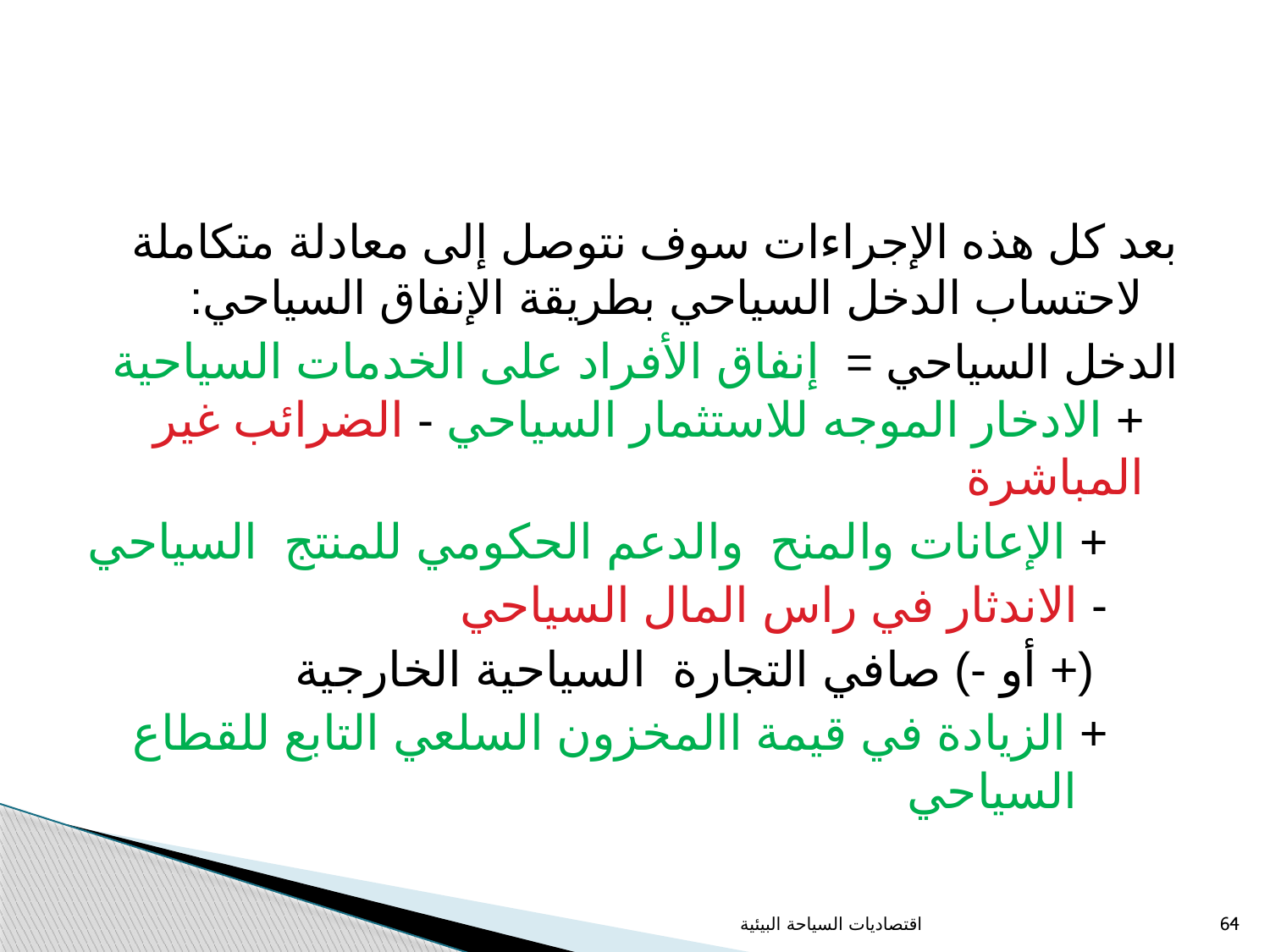

بعد كل هذه الإجراءات سوف نتوصل إلى معادلة متكاملة لاحتساب الدخل السياحي بطريقة الإنفاق السياحي:
الدخل السياحي =  إنفاق الأفراد على الخدمات السياحية + الادخار الموجه للاستثمار السياحي - الضرائب غير المباشرة
+ الإعانات والمنح  والدعم الحكومي للمنتج  السياحي
- الاندثار في راس المال السياحي
 (+ أو -) صافي التجارة  السياحية الخارجية
+ الزيادة في قيمة االمخزون السلعي التابع للقطاع السياحي
اقتصاديات السياحة البيئية
64